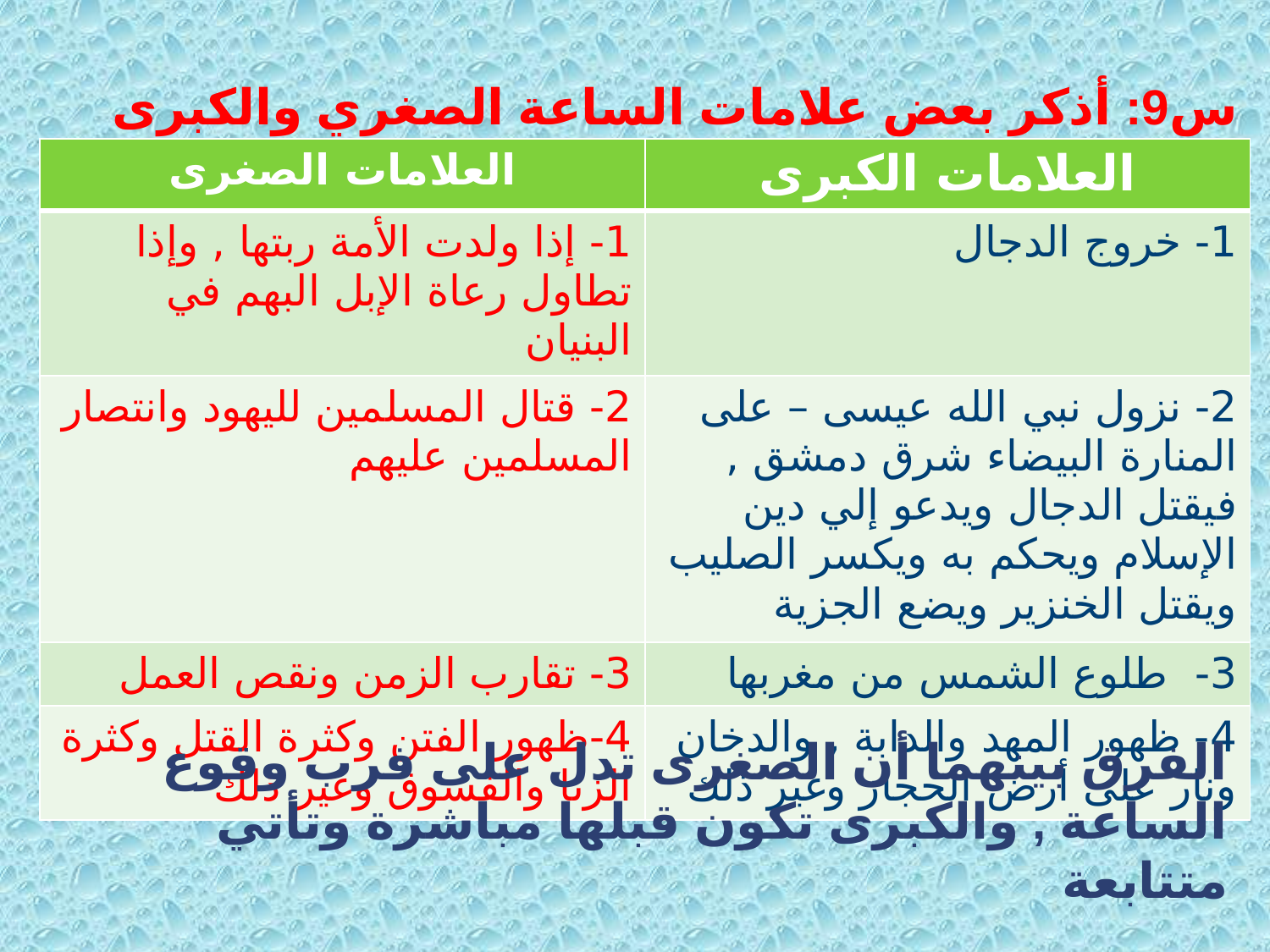

س9: أذكر بعض علامات الساعة الصغري والكبرى وما الفرق بينهما ؟
| العلامات الصغرى | العلامات الكبرى |
| --- | --- |
| 1- إذا ولدت الأمة ربتها , وإذا تطاول رعاة الإبل البهم في البنيان | 1- خروج الدجال |
| 2- قتال المسلمين لليهود وانتصار المسلمين عليهم | 2- نزول نبي الله عيسى – على المنارة البيضاء شرق دمشق , فيقتل الدجال ويدعو إلي دين الإسلام ويحكم به ويكسر الصليب ويقتل الخنزير ويضع الجزية |
| 3- تقارب الزمن ونقص العمل | 3- طلوع الشمس من مغربها |
| 4-ظهور الفتن وكثرة القتل وكثرة الزنا والفسوق وغير ذلك | 4- ظهور المهد والدابة , والدخان ونار على أرض الحجاز وغير ذلك |
الفرق بينهما أن الصغرى تدل على فرب وقوع الساعة , والكبرى تكون قبلها مباشرة وتأتي متتابعة